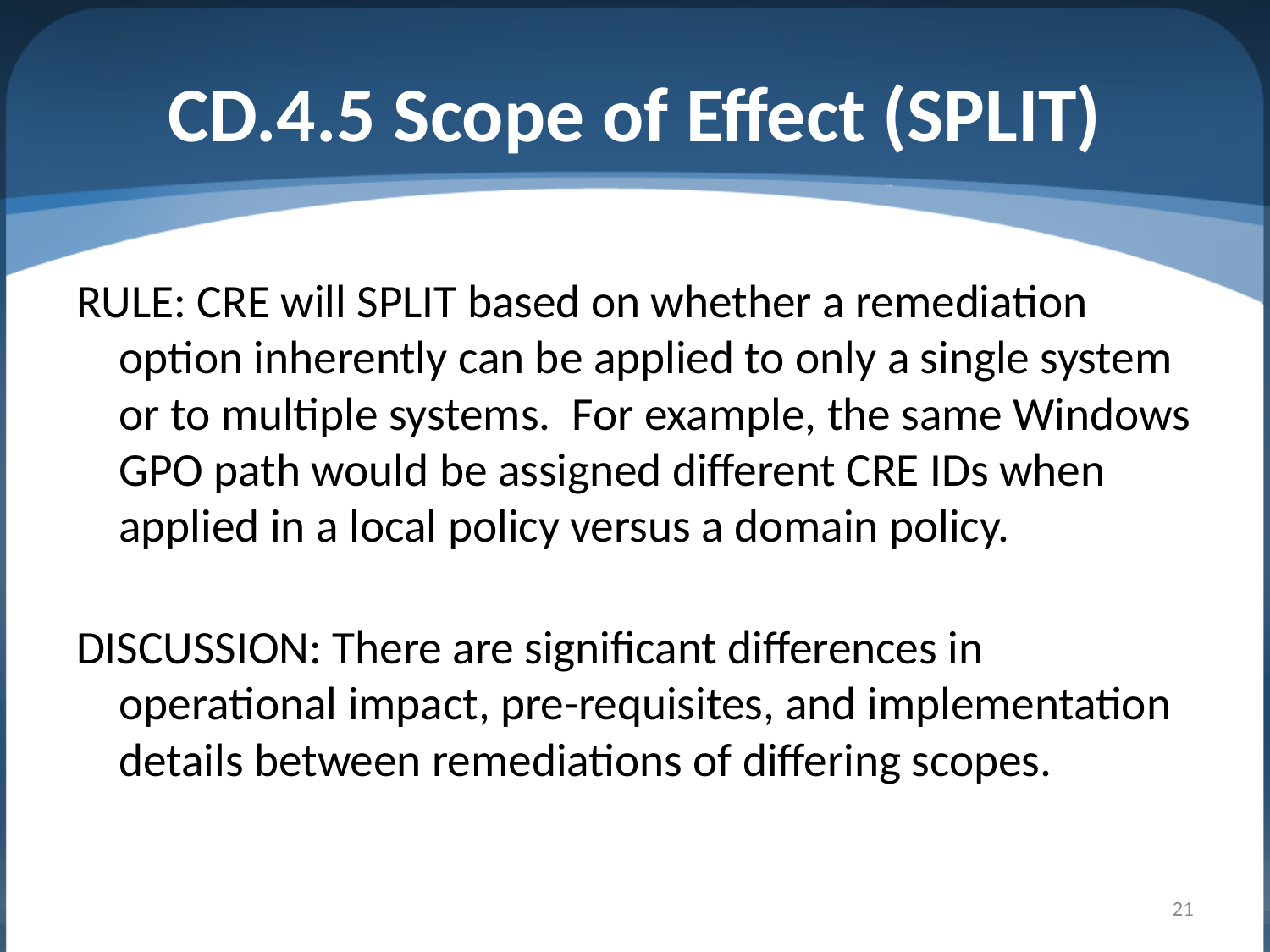

# CD.4.5 Scope of Effect (SPLIT)
RULE: CRE will SPLIT based on whether a remediation option inherently can be applied to only a single system or to multiple systems.  For example, the same Windows GPO path would be assigned different CRE IDs when applied in a local policy versus a domain policy.

DISCUSSION: There are significant differences in operational impact, pre-requisites, and implementation details between remediations of differing scopes.

21